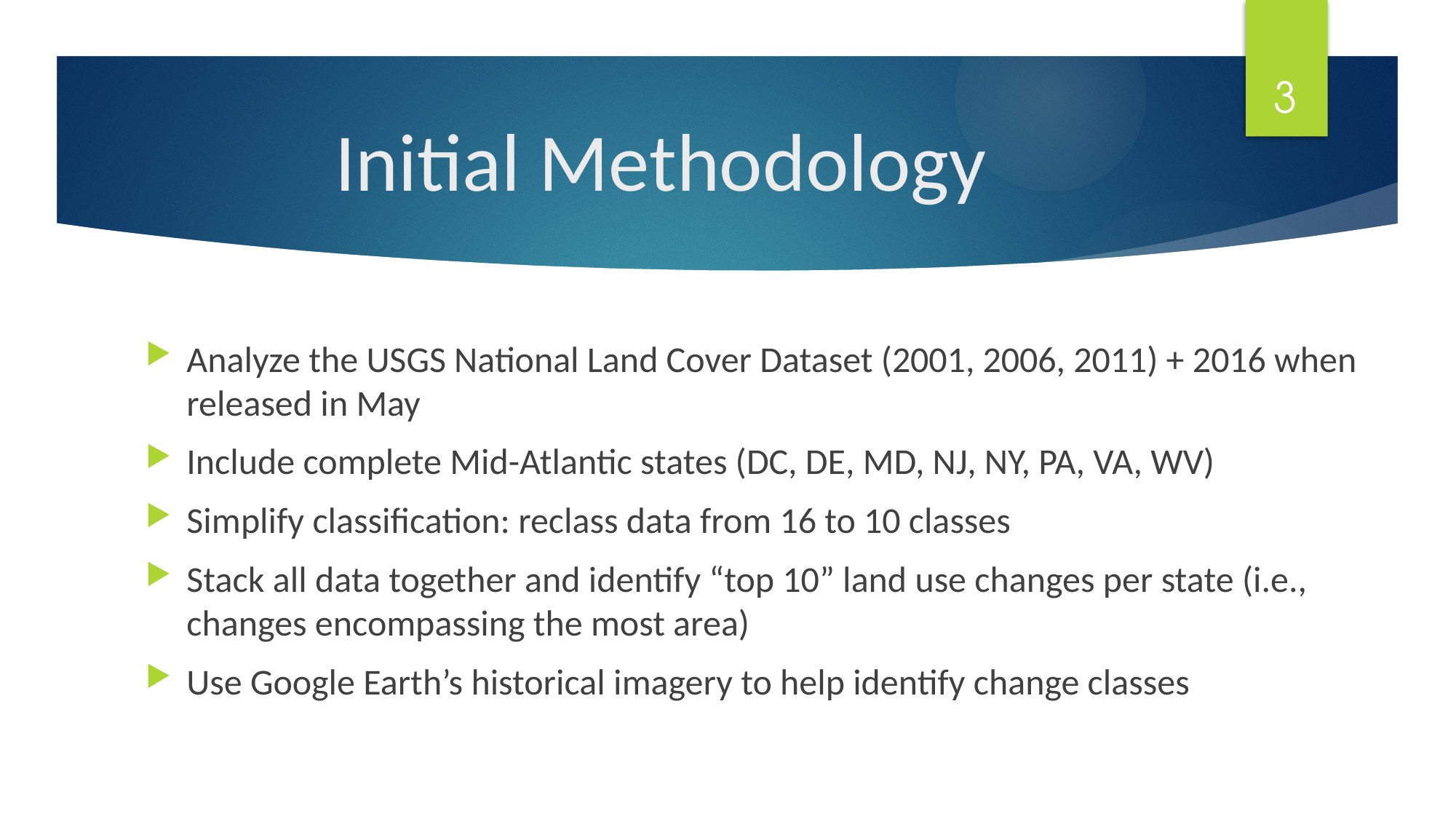

3
# Initial Methodology
Analyze the USGS National Land Cover Dataset (2001, 2006, 2011) + 2016 when released in May
Include complete Mid-Atlantic states (DC, DE, MD, NJ, NY, PA, VA, WV)
Simplify classification: reclass data from 16 to 10 classes
Stack all data together and identify “top 10” land use changes per state (i.e., changes encompassing the most area)
Use Google Earth’s historical imagery to help identify change classes